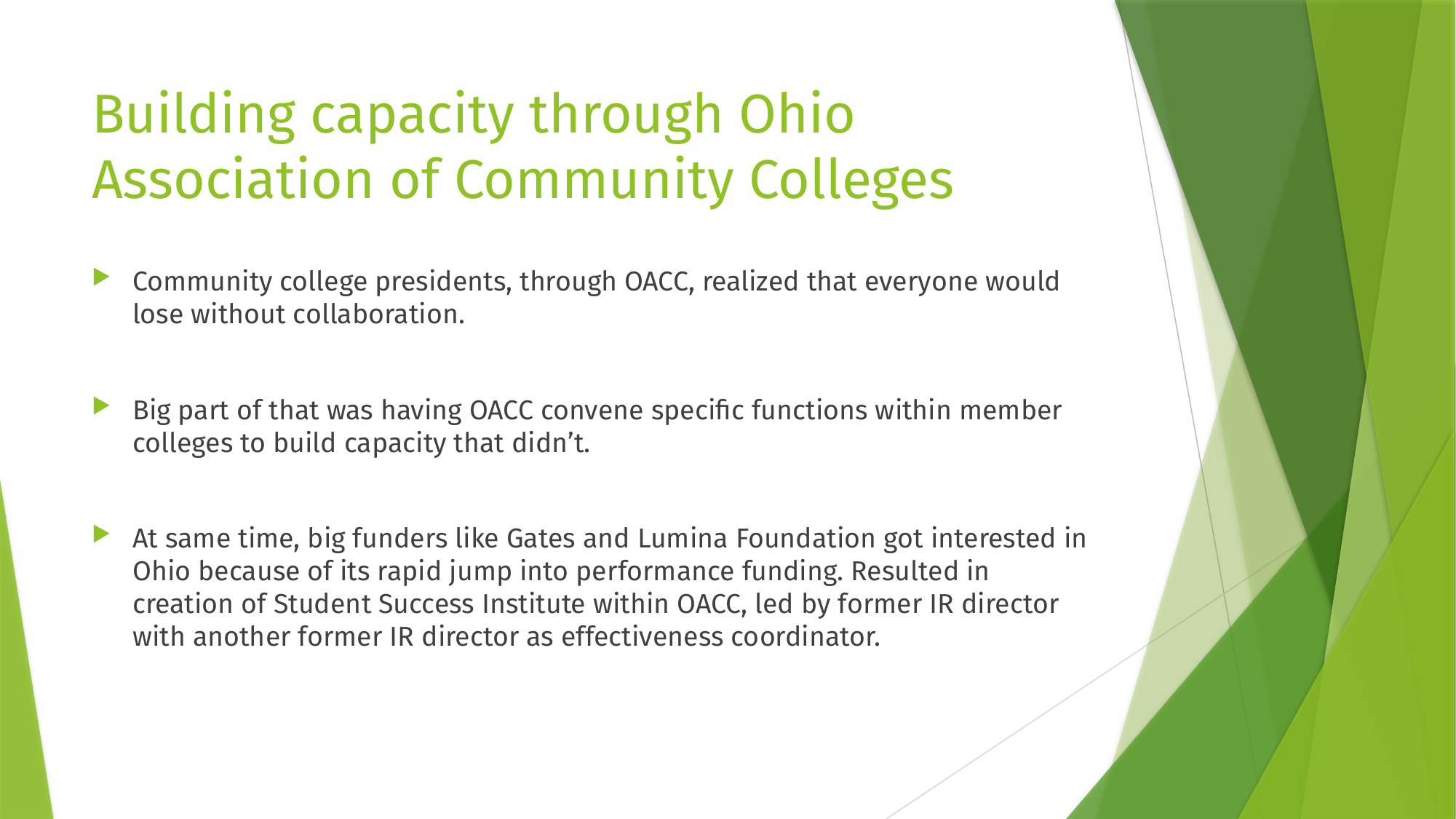

# Building capacity through Ohio Association of Community Colleges
Community college presidents, through OACC, realized that everyone would lose without collaboration.

Big part of that was having OACC convene specific functions within member colleges to build capacity that didn’t.

At same time, big funders like Gates and Lumina Foundation got interested in Ohio because of its rapid jump into performance funding. Resulted in creation of Student Success Institute within OACC, led by former IR director with another former IR director as effectiveness coordinator.